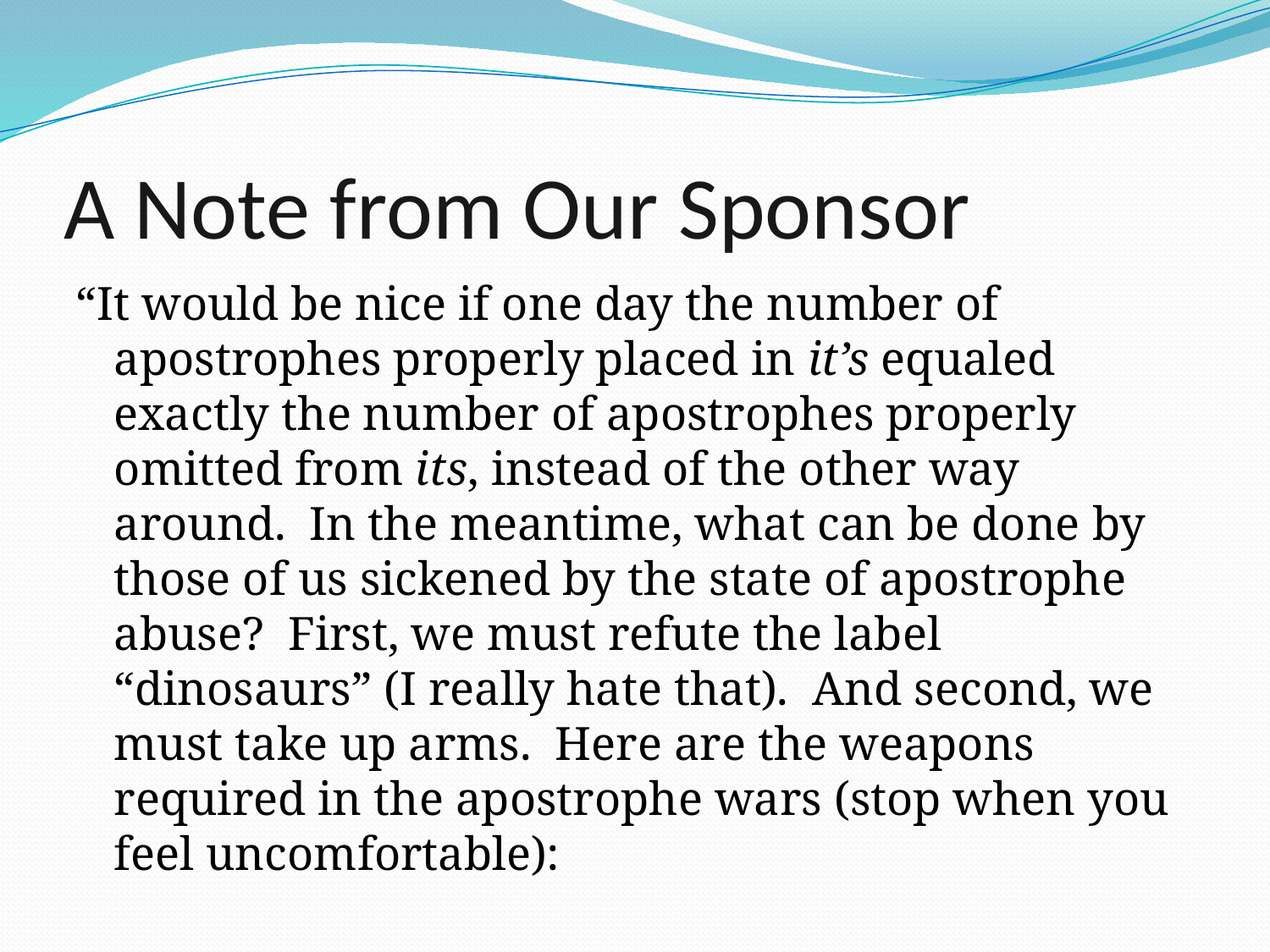

# A Note from Our Sponsor
“It would be nice if one day the number of apostrophes properly placed in it’s equaled exactly the number of apostrophes properly omitted from its, instead of the other way around.  In the meantime, what can be done by those of us sickened by the state of apostrophe abuse?  First, we must refute the label “dinosaurs” (I really hate that).  And second, we must take up arms.  Here are the weapons required in the apostrophe wars (stop when you feel uncomfortable):